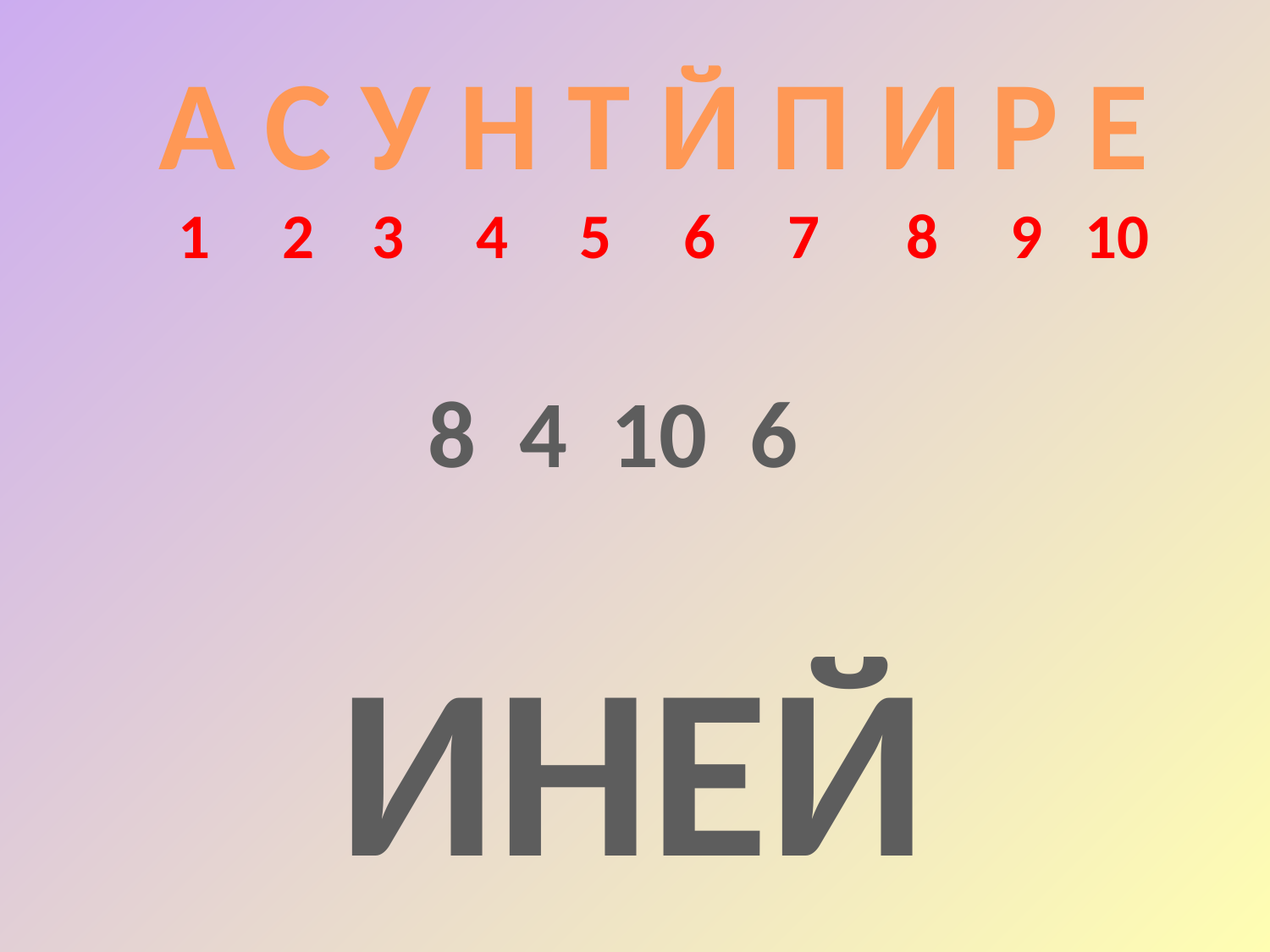

А С У Н Т Й П И Р Е
       1     2    3     4     5     6     7      8     9   10
8  4  10  6
ИНЕЙ